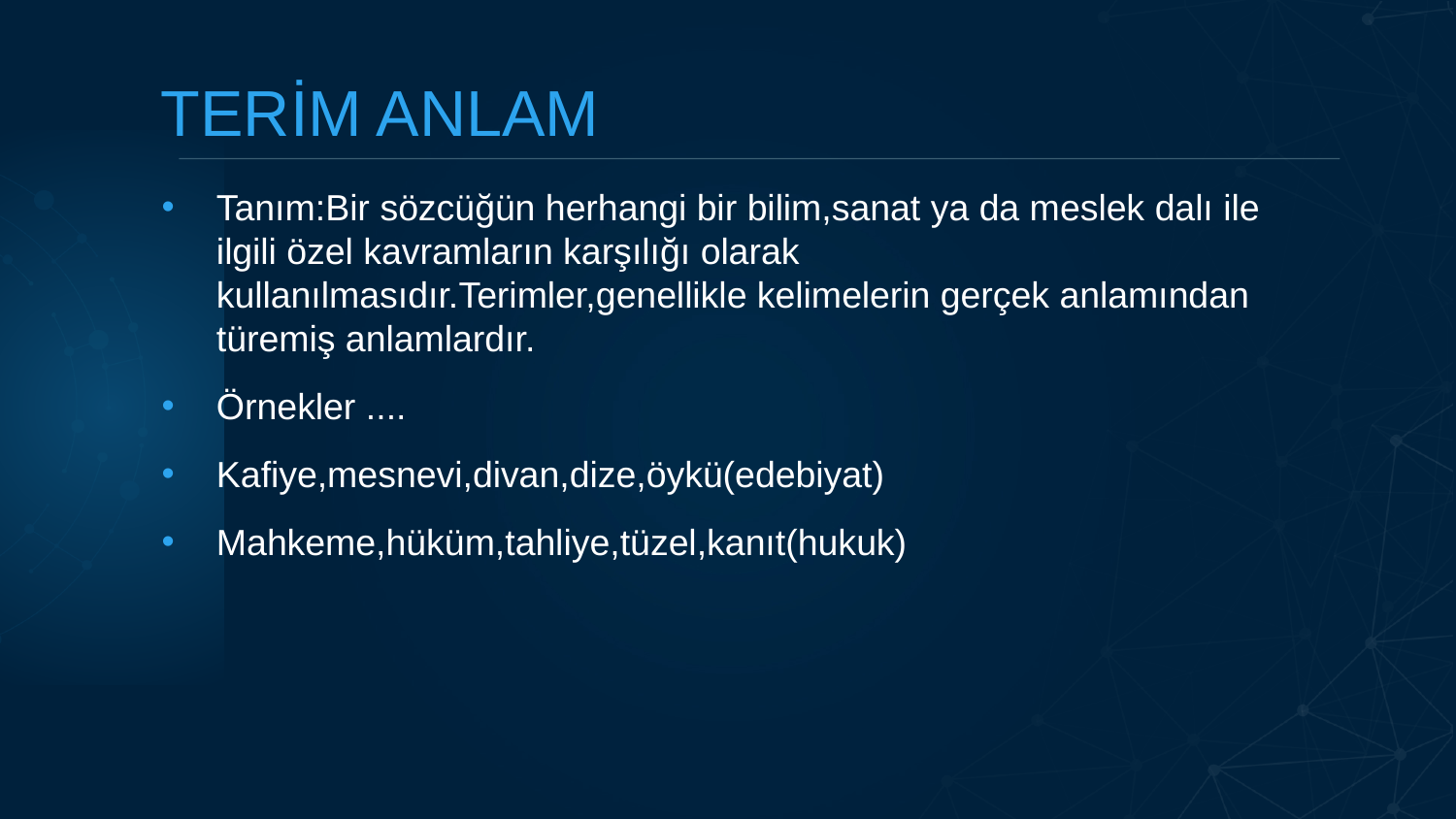

# TERİM ANLAM
Tanım:Bir sözcüğün herhangi bir bilim,sanat ya da meslek dalı ile ilgili özel kavramların karşılığı olarak kullanılmasıdır.Terimler,genellikle kelimelerin gerçek anlamından türemiş anlamlardır.
Örnekler ....
Kafiye,mesnevi,divan,dize,öykü(edebiyat)
Mahkeme,hüküm,tahliye,tüzel,kanıt(hukuk)